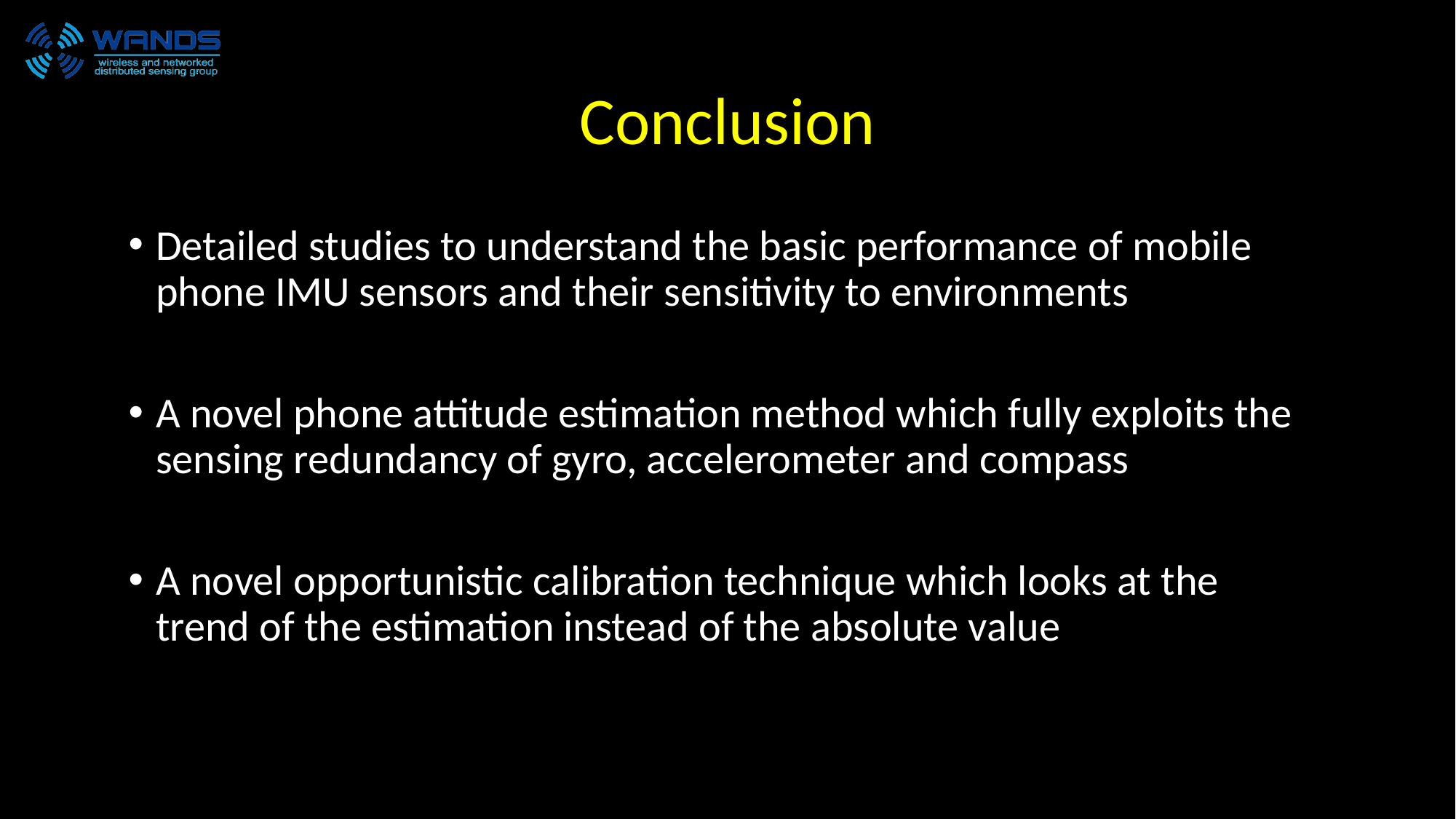

# Conclusion
Detailed studies to understand the basic performance of mobile phone IMU sensors and their sensitivity to environments

A novel phone attitude estimation method which fully exploits the sensing redundancy of gyro, accelerometer and compass

A novel opportunistic calibration technique which looks at the trend of the estimation instead of the absolute value